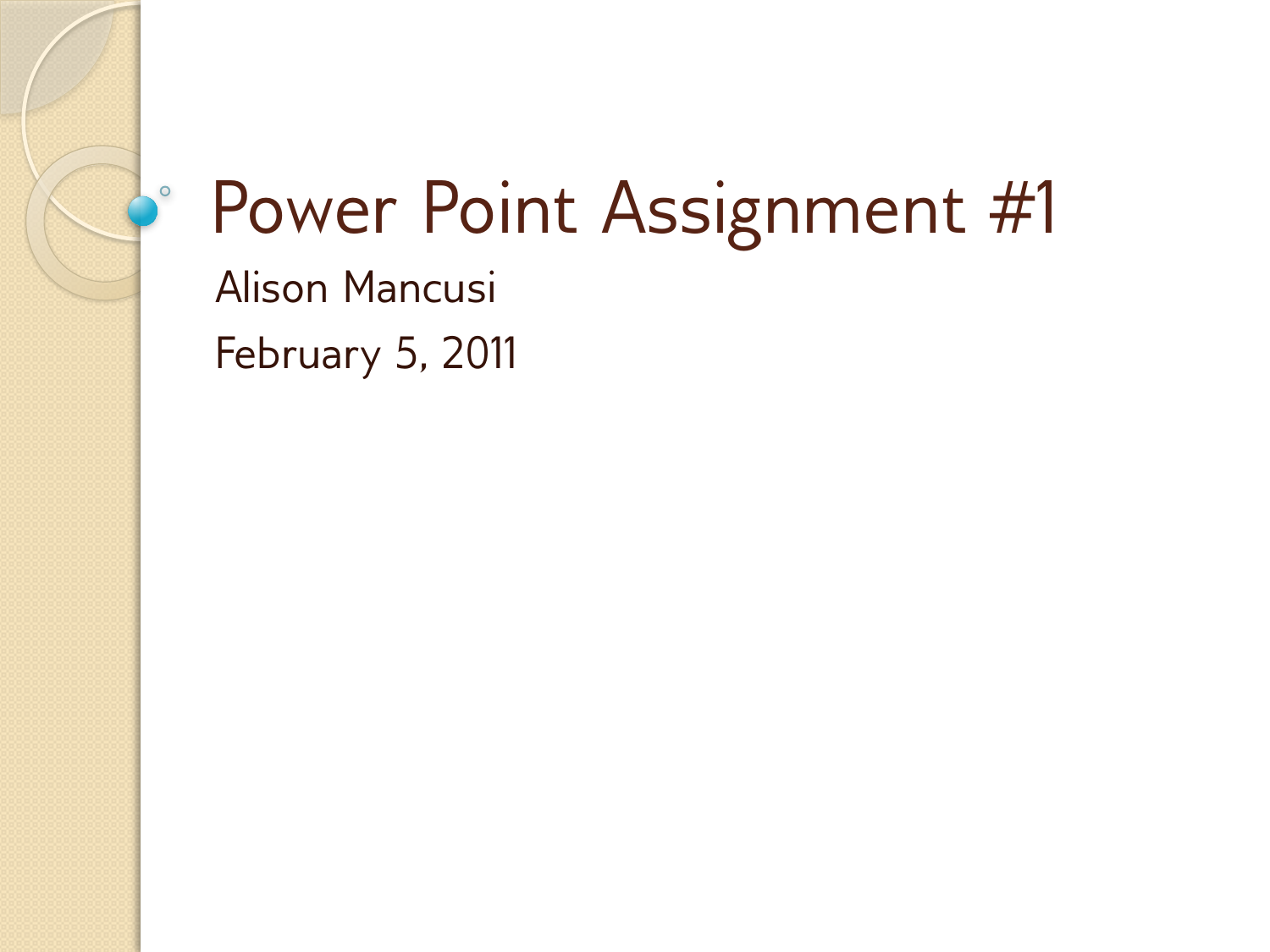

# Power Point Assignment #1
Alison Mancusi
February 5, 2011